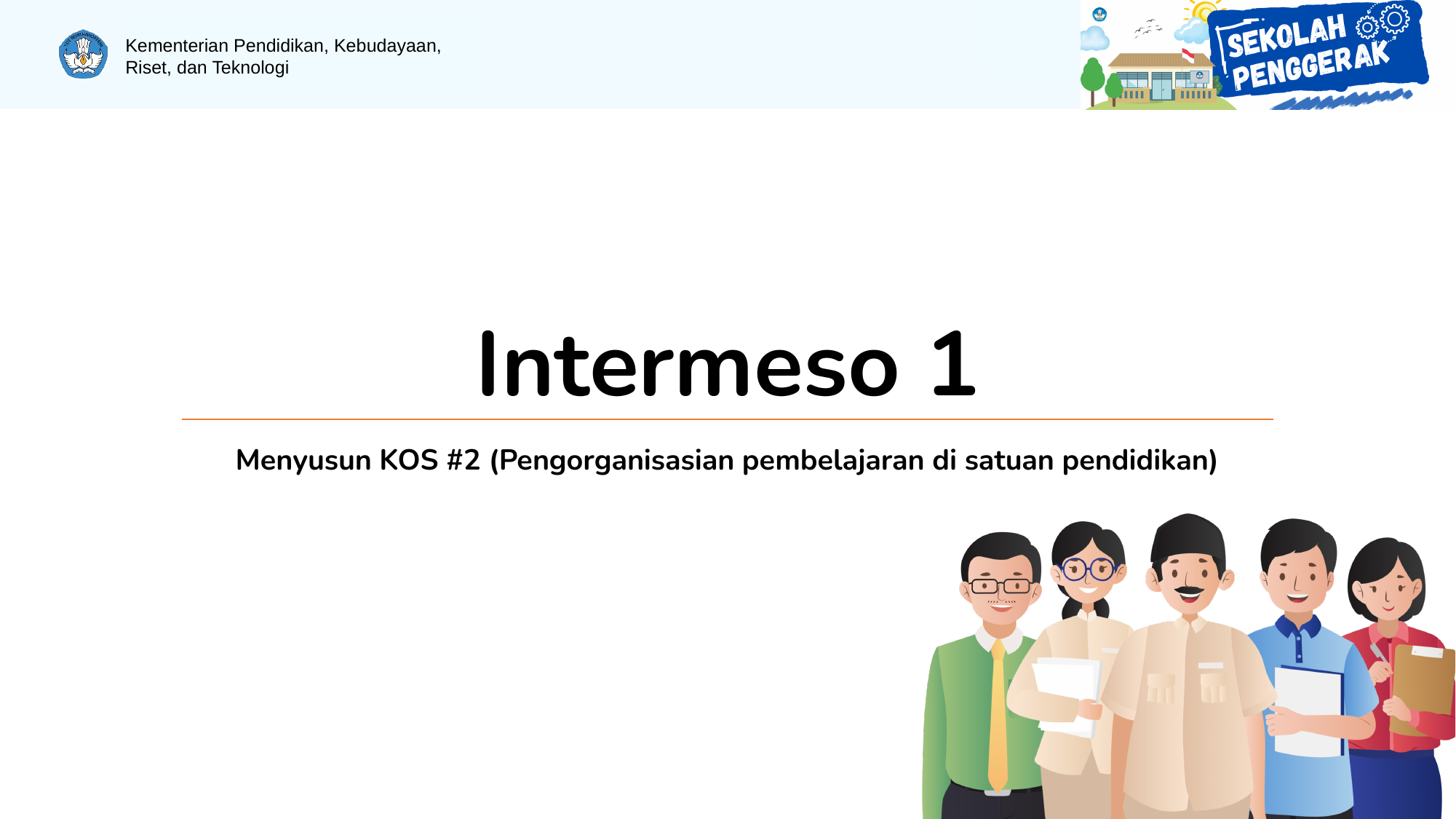

# Intermeso 1
Menyusun KOS #2 (Pengorganisasian pembelajaran di satuan pendidikan)